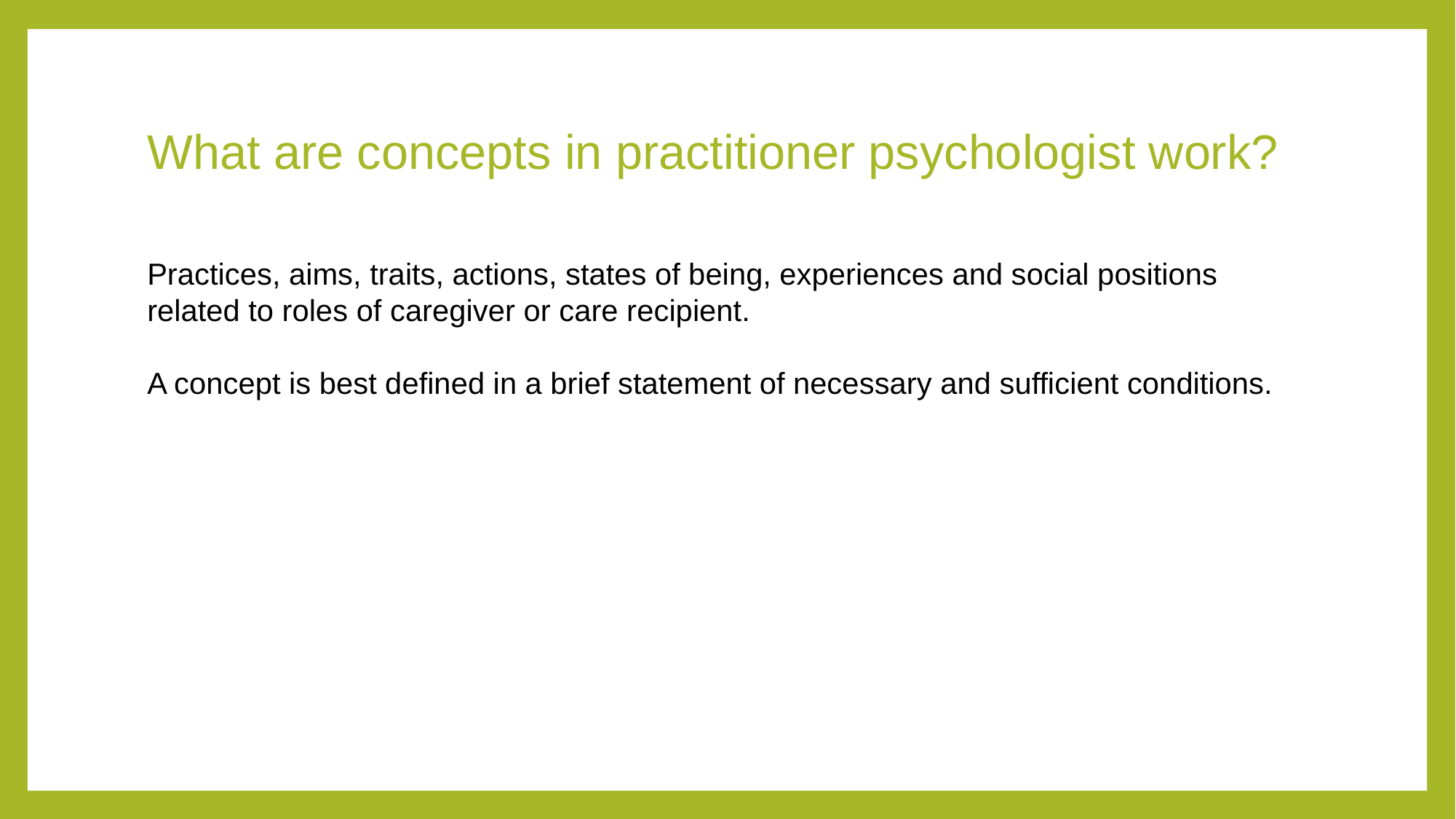

# What are concepts in practitioner psychologist work?
Practices, aims, traits, actions, states of being, experiences and social positions related to roles of caregiver or care recipient.

A concept is best defined in a brief statement of necessary and sufficient conditions.